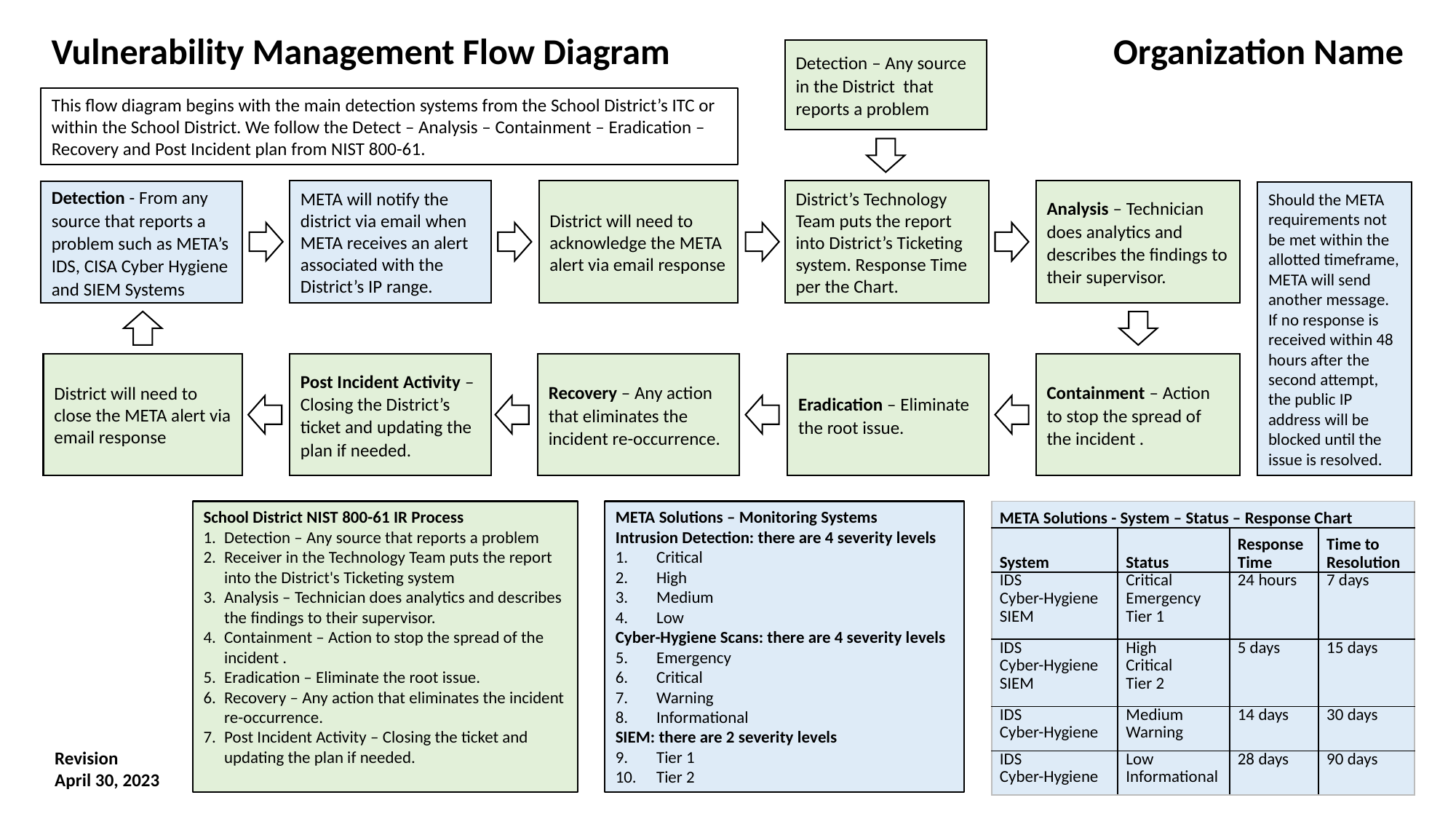

Vulnerability Management Flow Diagram
Organization Name
Detection – Any source in the District  that reports a problem
This flow diagram begins with the main detection systems from the School District’s ITC or within the School District. We follow the Detect – Analysis – Containment – Eradication – Recovery and Post Incident plan from NIST 800-61.

District’s Technology Team puts the report into District’s Ticketing system. Response Time per the Chart.
Analysis – Technician does analytics and describes the findings to their supervisor.
District will need to acknowledge the META alert via email response
META will notify the district via email when META receives an alert associated with the District’s IP range.
Detection - From any source that reports a problem such as META’s IDS, CISA Cyber Hygiene and SIEM Systems
Should the META requirements not be met within the allotted timeframe, META will send another message.
If no response is received within 48 hours after the second attempt, the public IP address will be blocked until the issue is resolved.

Post Incident Activity – Closing the District’s ticket and updating the plan if needed.
District will need to close the META alert via email response
Recovery – Any action that eliminates the incident re-occurrence.
Eradication – Eliminate the root issue.
Containment – Action to stop the spread of the incident .

School District NIST 800-61 IR Process
Detection – Any source that reports a problem
Receiver in the Technology Team puts the report into the District's Ticketing system
Analysis – Technician does analytics and describes the findings to their supervisor.
Containment – Action to stop the spread of the incident .
Eradication – Eliminate the root issue.
Recovery – Any action that eliminates the incident re-occurrence.
Post Incident Activity – Closing the ticket and updating the plan if needed.

META Solutions – Monitoring Systems
Intrusion Detection: there are 4 severity levels
Critical
High
Medium
Low
Cyber-Hygiene Scans: there are 4 severity levels
Emergency
Critical
Warning
Informational
SIEM: there are 2 severity levels
Tier 1
Tier 2
| META Solutions - System – Status – Response Chart |  |  |  |
| --- | --- | --- | --- |
| System | Status | Response Time | Time to Resolution |
| IDS Cyber-Hygiene SIEM | Critical Emergency Tier 1 | 24 hours | 7 days |
| IDS Cyber-Hygiene SIEM | High Critical Tier 2 | 5 days | 15 days |
| IDS Cyber-Hygiene | Medium Warning | 14 days | 30 days |
| IDS Cyber-Hygiene | Low Informational | 28 days | 90 days |
Revision
April 30, 2023